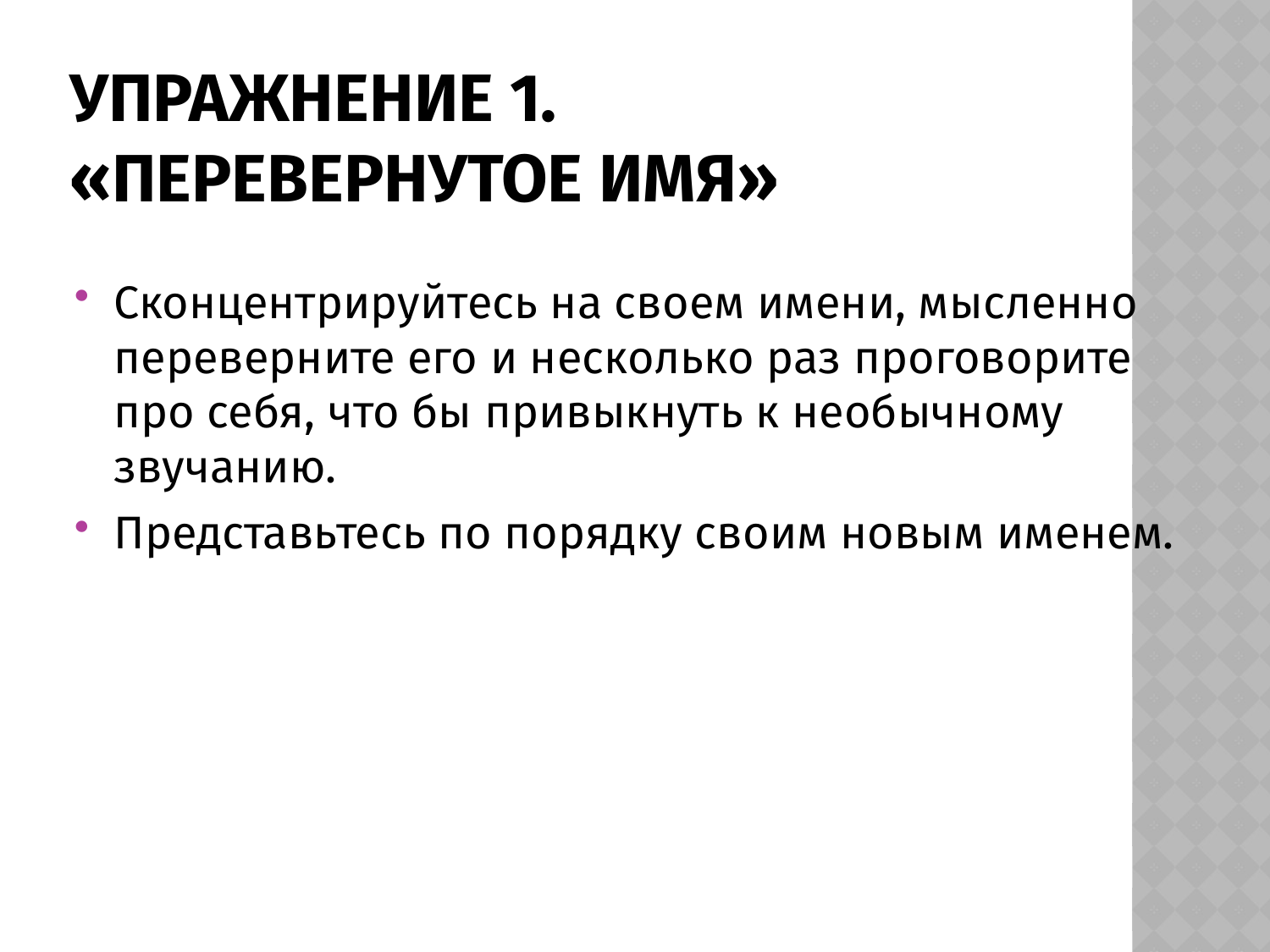

# Упражнение 1. «Перевернутое имя»
Сконцентрируйтесь на своем имени, мысленно переверните его и несколько раз проговорите про себя, что бы привыкнуть к необычному звучанию.
Представьтесь по порядку своим новым именем.